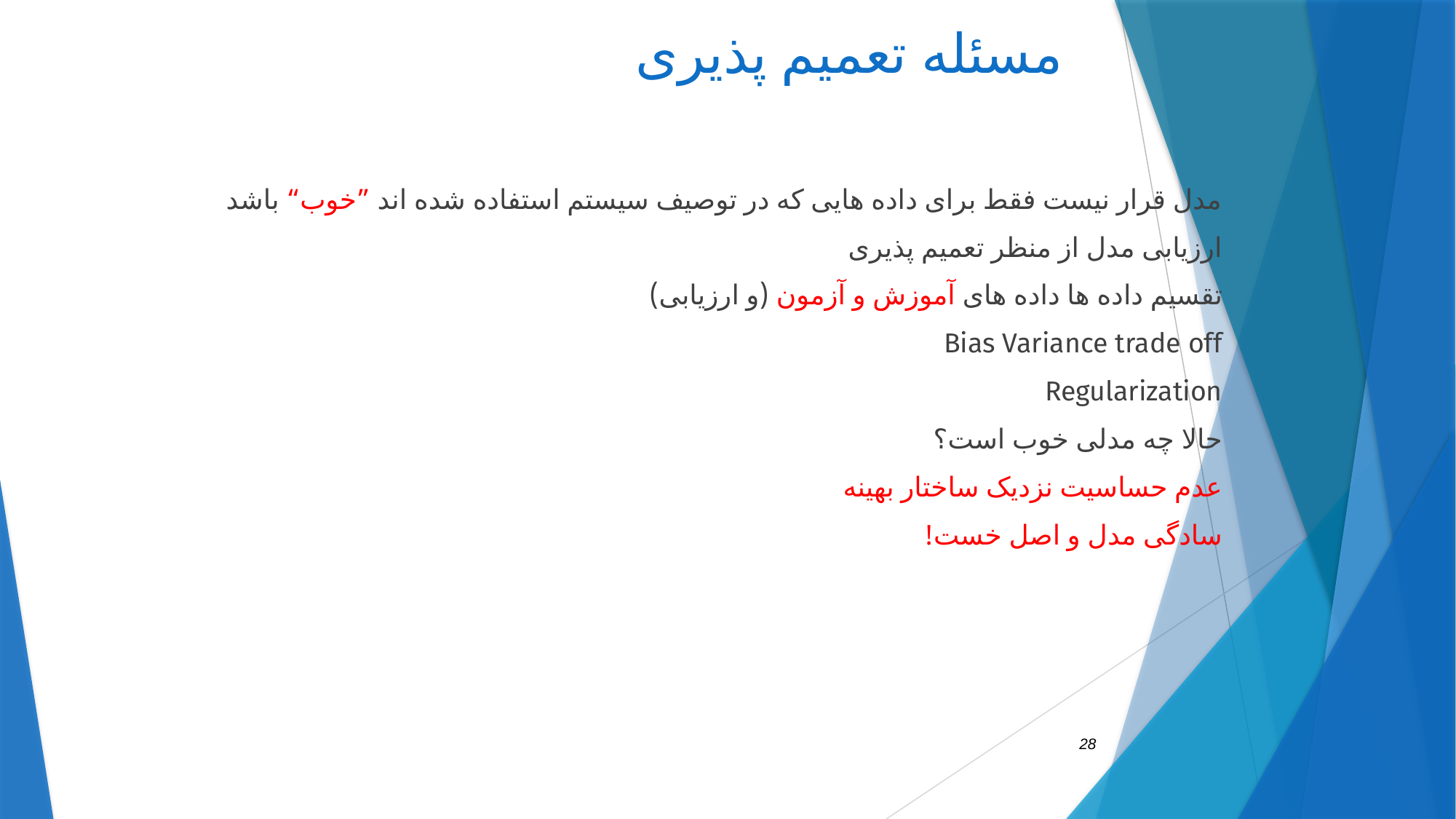

# مسئله تعمیم پذیری
مدل قرار نیست فقط برای داده هایی که در توصیف سیستم استفاده شده اند ”خوب“ باشد
ارزیابی مدل از منظر تعمیم پذیری
تقسیم داده ها داده های آموزش و آزمون (و ارزیابی)
Bias Variance trade off
Regularization
حالا چه مدلی خوب است؟
عدم حساسیت نزدیک ساختار بهینه
سادگی مدل و اصل خست!
28